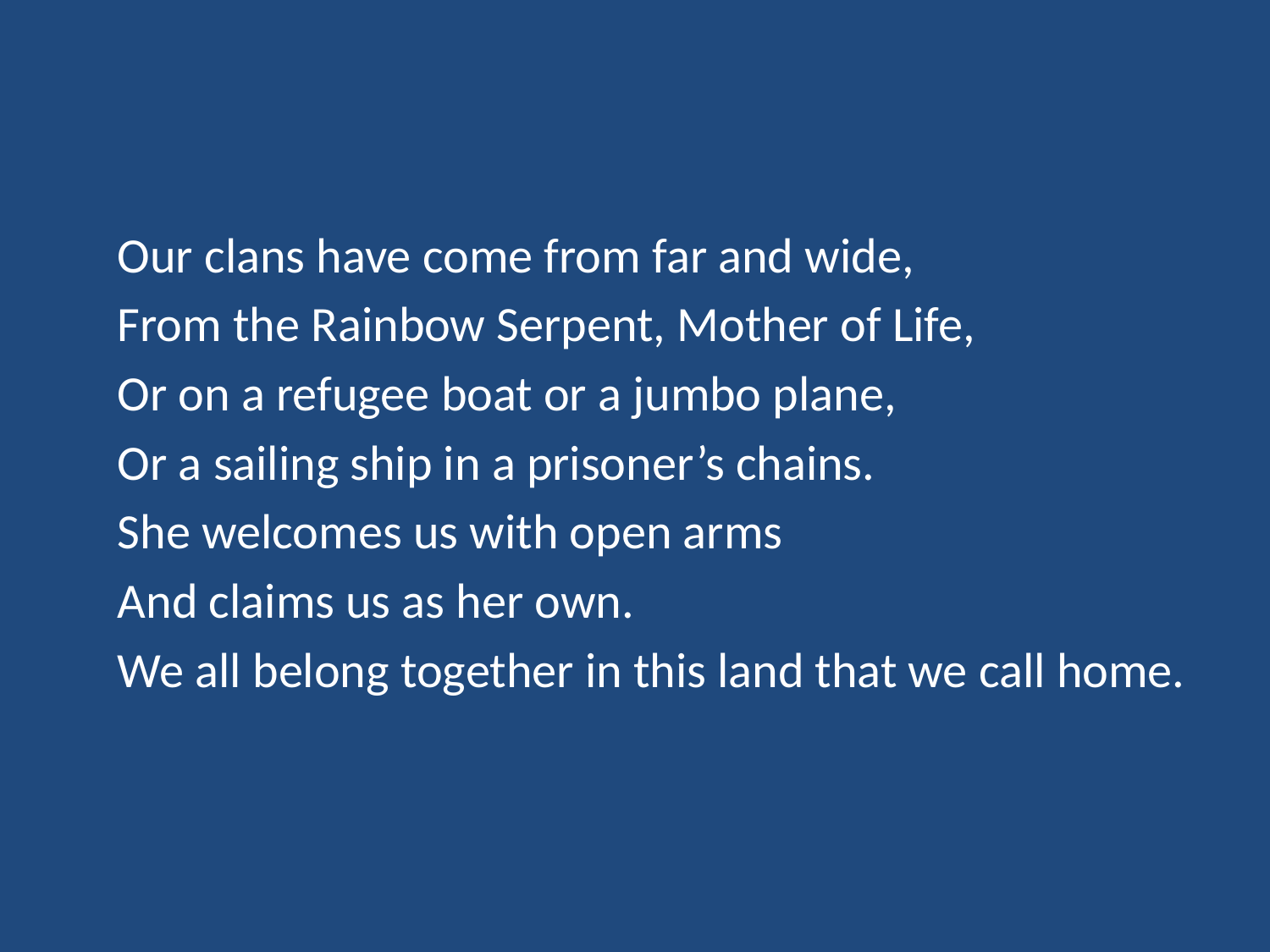

Our clans have come from far and wide,
From the Rainbow Serpent, Mother of Life,
Or on a refugee boat or a jumbo plane,
Or a sailing ship in a prisoner’s chains.
She welcomes us with open arms
And claims us as her own.
We all belong together in this land that we call home.